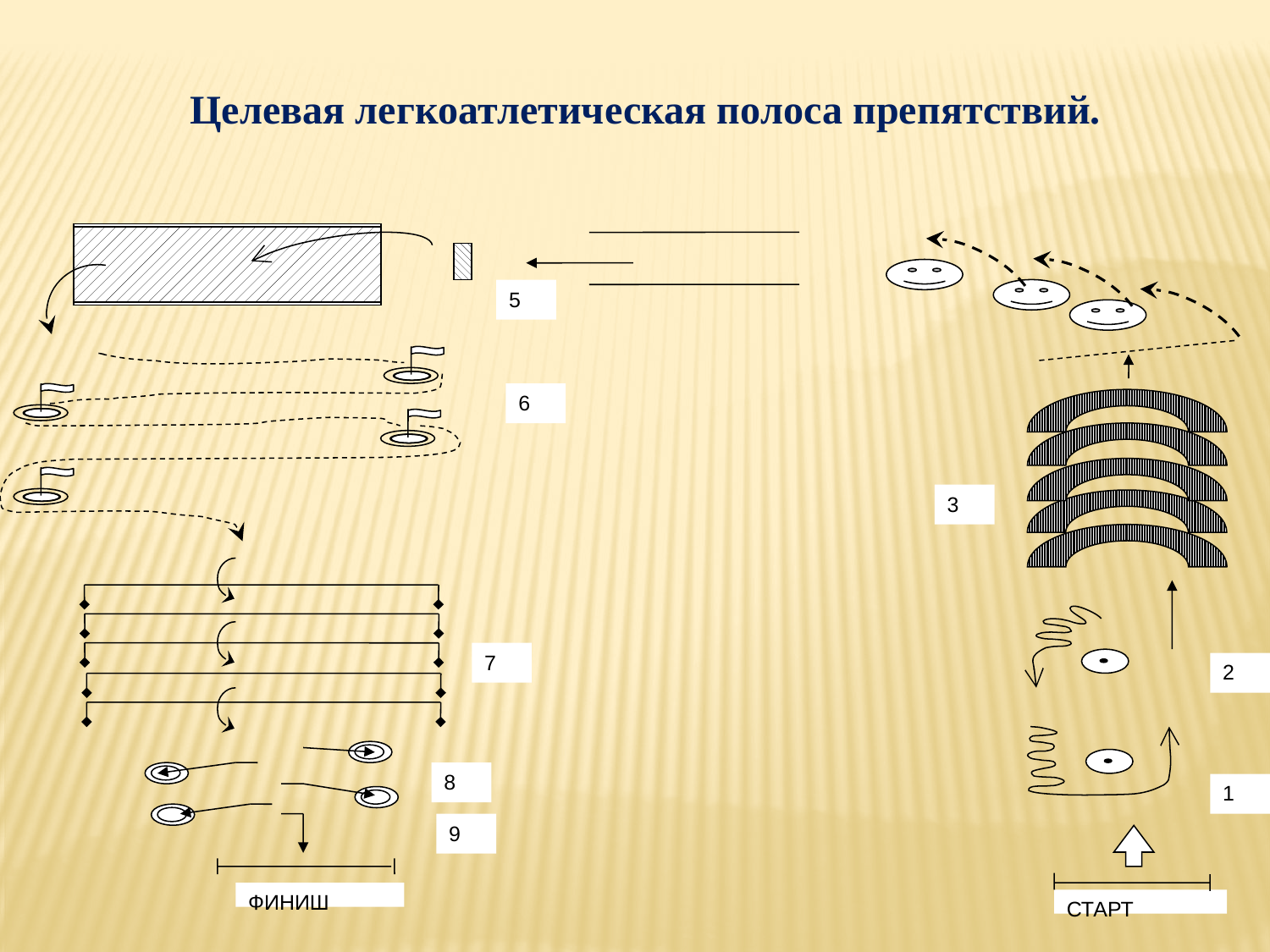

Целевая легкоатлетическая полоса препятствий.

5

6

3

7

2

8
1

9

ФИНИШ

СТАРТ
#